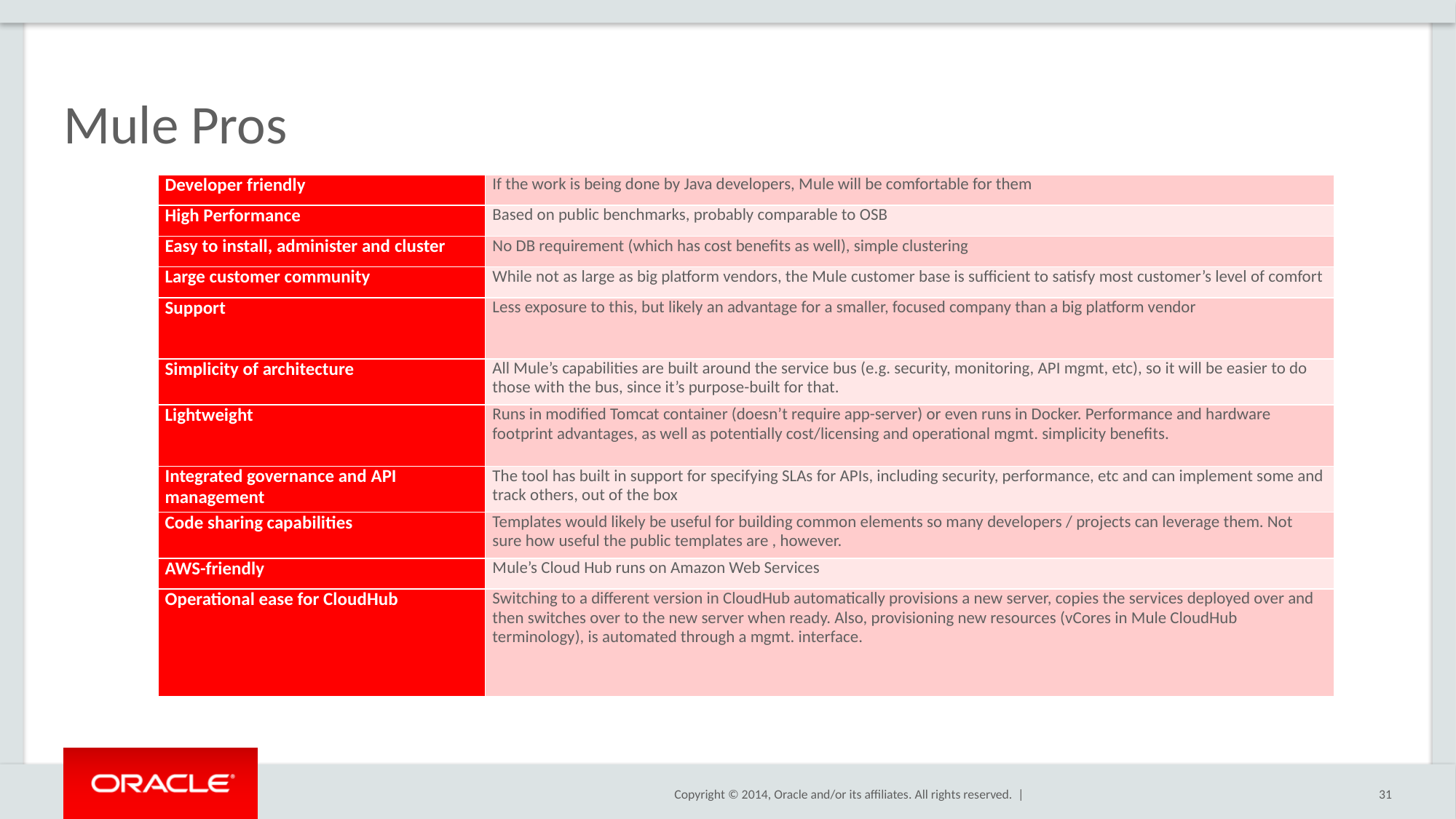

# Mule Pros
| Developer friendly | If the work is being done by Java developers, Mule will be comfortable for them |
| --- | --- |
| High Performance | Based on public benchmarks, probably comparable to OSB |
| Easy to install, administer and cluster | No DB requirement (which has cost benefits as well), simple clustering |
| Large customer community | While not as large as big platform vendors, the Mule customer base is sufficient to satisfy most customer’s level of comfort |
| Support | Less exposure to this, but likely an advantage for a smaller, focused company than a big platform vendor |
| Simplicity of architecture | All Mule’s capabilities are built around the service bus (e.g. security, monitoring, API mgmt, etc), so it will be easier to do those with the bus, since it’s purpose-built for that. |
| Lightweight | Runs in modified Tomcat container (doesn’t require app-server) or even runs in Docker. Performance and hardware footprint advantages, as well as potentially cost/licensing and operational mgmt. simplicity benefits. |
| Integrated governance and API management | The tool has built in support for specifying SLAs for APIs, including security, performance, etc and can implement some and track others, out of the box |
| Code sharing capabilities | Templates would likely be useful for building common elements so many developers / projects can leverage them. Not sure how useful the public templates are , however. |
| AWS-friendly | Mule’s Cloud Hub runs on Amazon Web Services |
| Operational ease for CloudHub | Switching to a different version in CloudHub automatically provisions a new server, copies the services deployed over and then switches over to the new server when ready. Also, provisioning new resources (vCores in Mule CloudHub terminology), is automated through a mgmt. interface. |
31